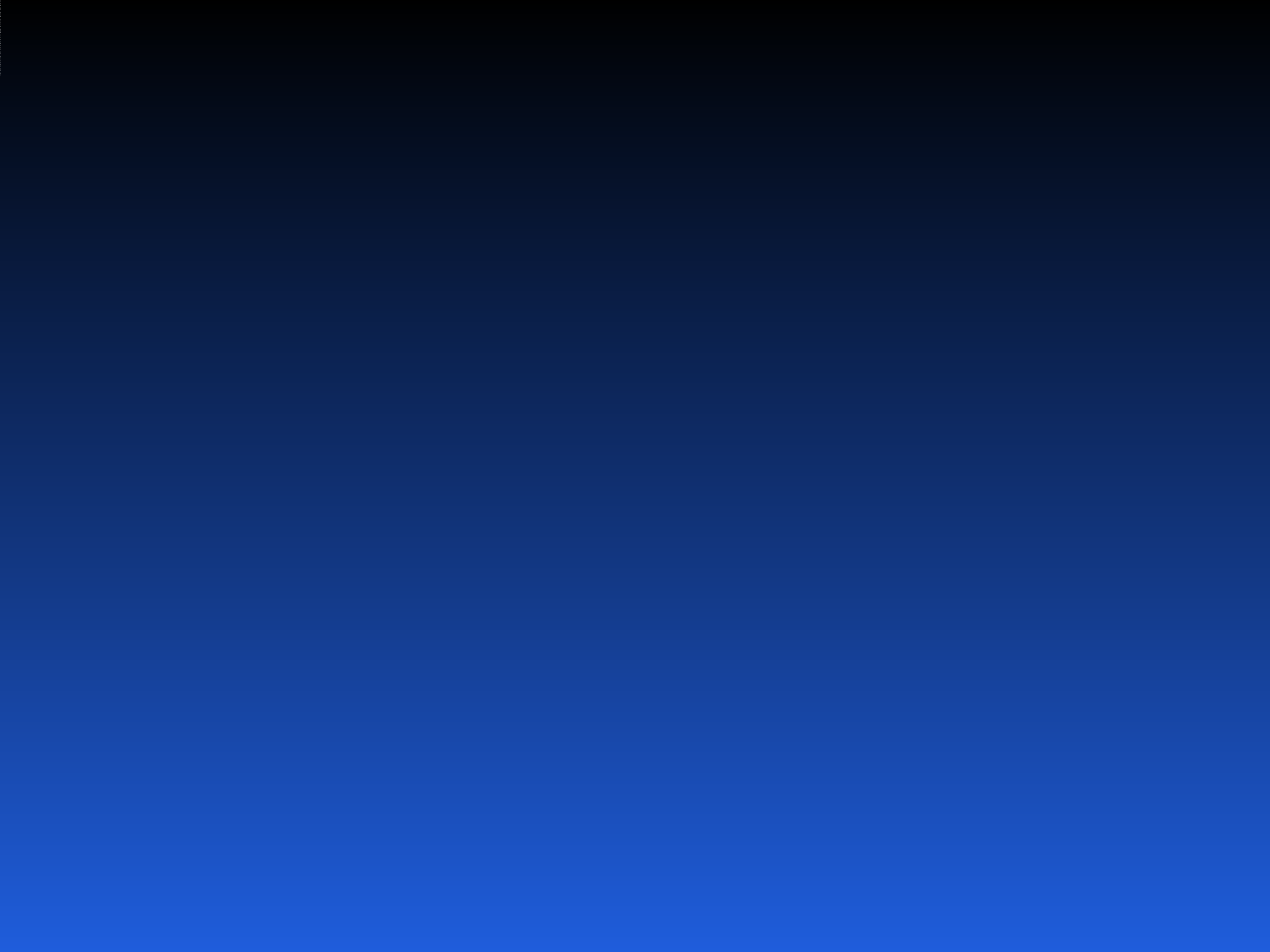

# Chapter 8, slide 20 (intentionally blank)